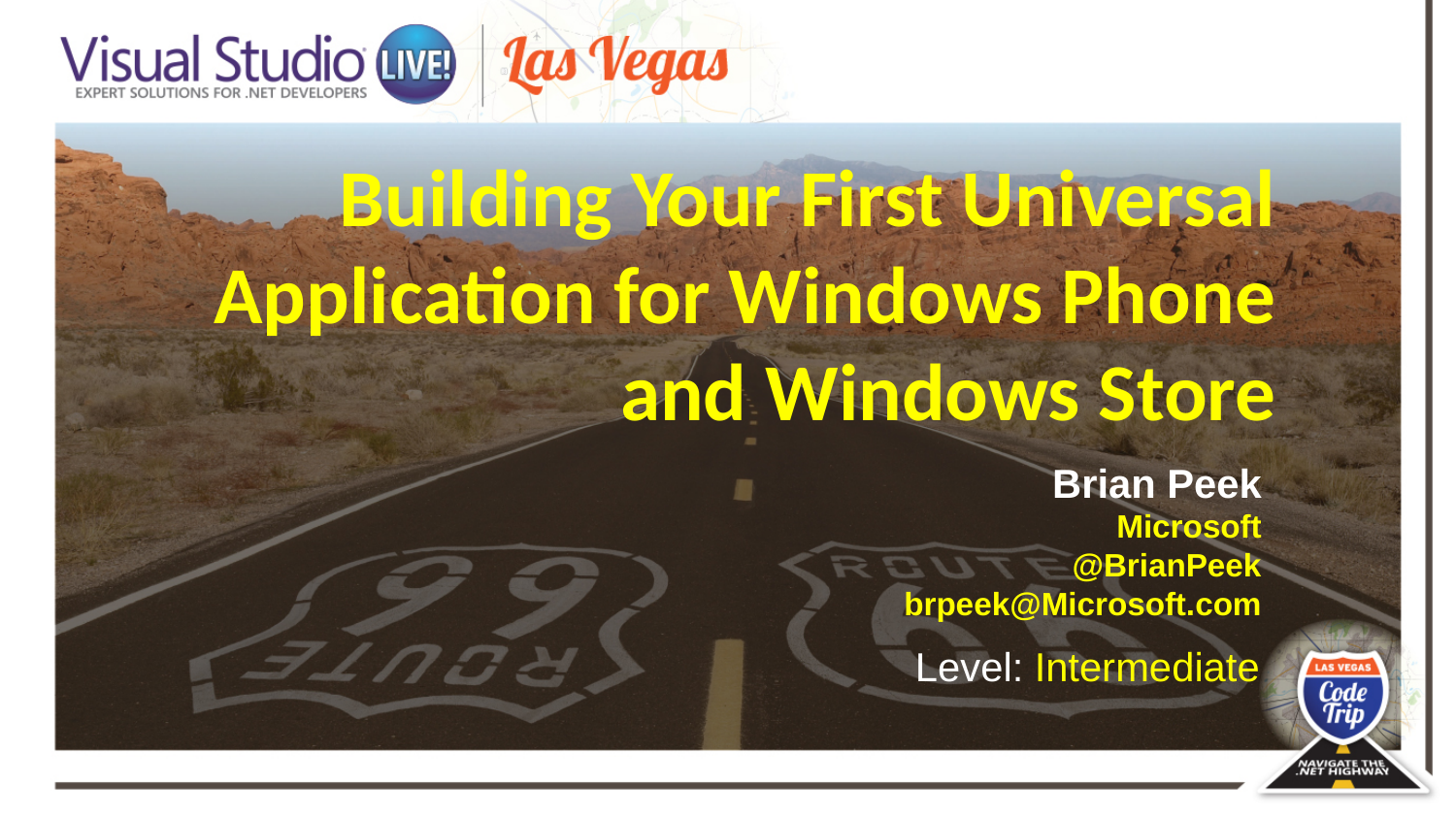

Building Your First Universal Application for Windows Phone and Windows Store
Brian Peek
Microsoft
@BrianPeek
brpeek@Microsoft.com

Level: Intermediate